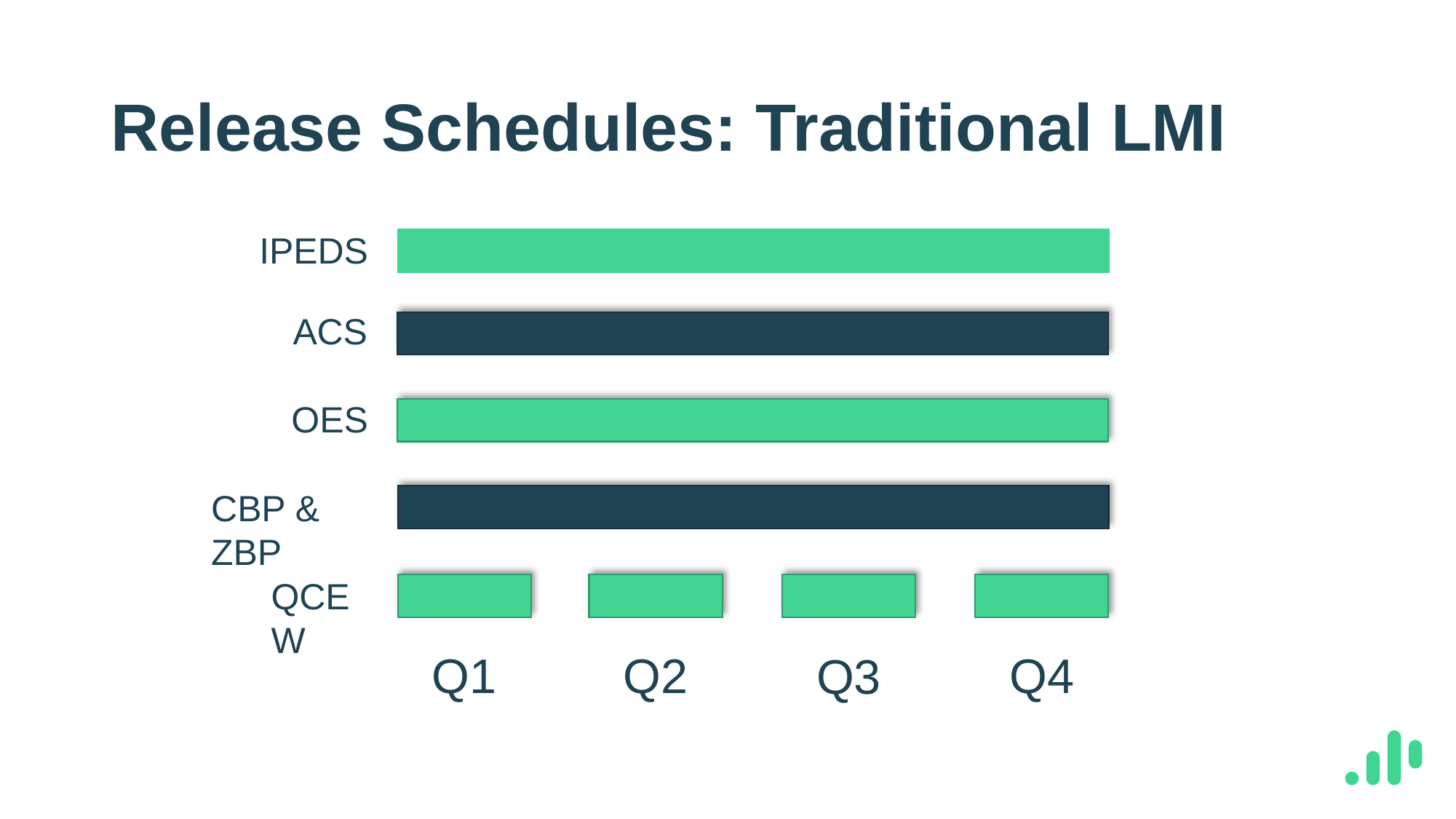

# Release Schedules: Traditional LMI
IPEDS

ACS

OES

CBP & ZBP

QCEW

Q1
Q2
Q4
Q3